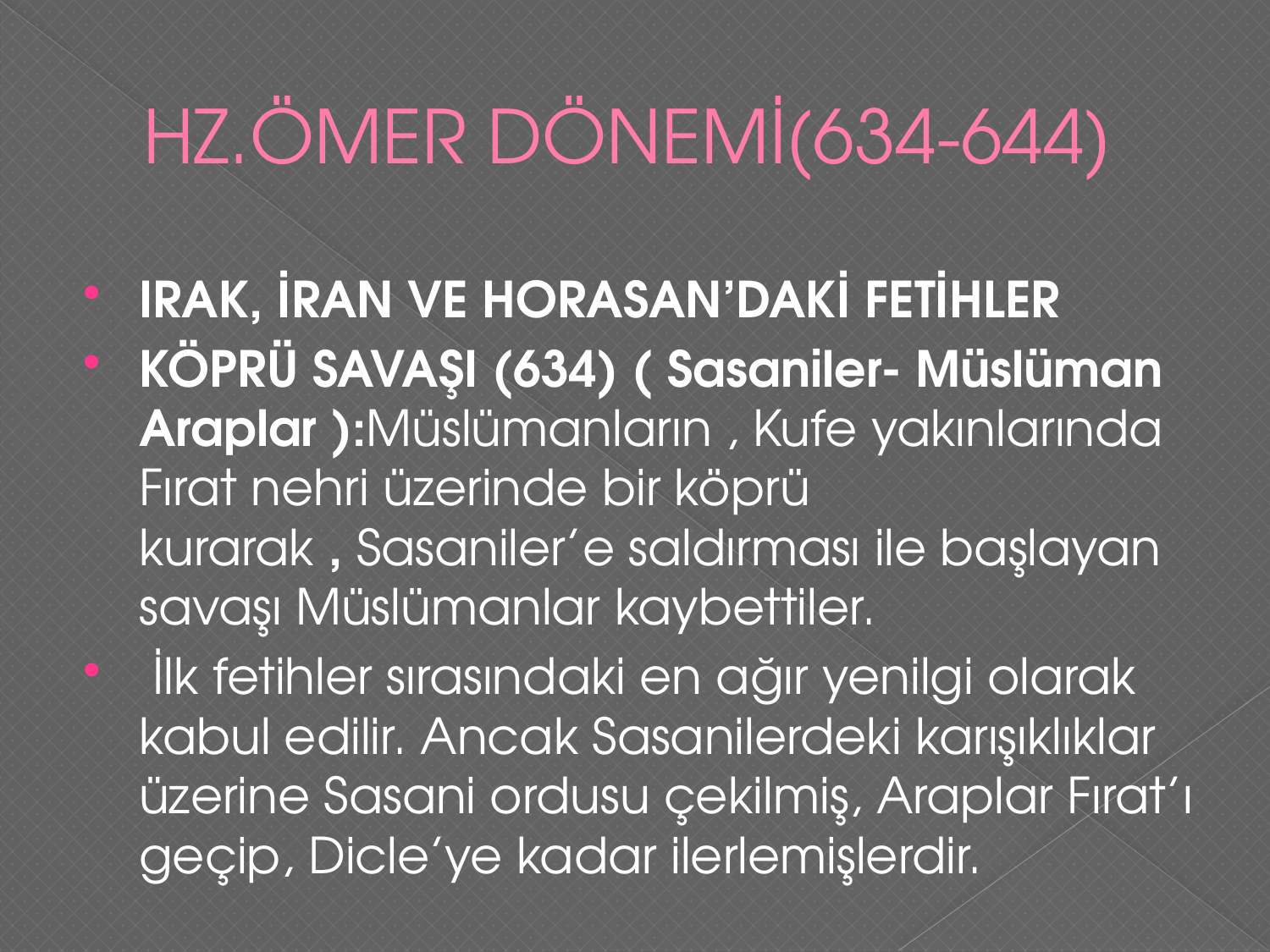

# HZ.ÖMER DÖNEMİ(634-644)
IRAK, İRAN VE HORASAN’DAKİ FETİHLER
KÖPRÜ SAVAŞI (634) ( Sasaniler- Müslüman Araplar ):Müslümanların , Kufe yakınlarında Fırat nehri üzerinde bir köprü kurarak , Sasaniler’e saldırması ile başlayan savaşı Müslümanlar kaybettiler.
 İlk fetihler sırasındaki en ağır yenilgi olarak kabul edilir. Ancak Sasanilerdeki karışıklıklar üzerine Sasani ordusu çekilmiş, Araplar Fırat’ı geçip, Dicle’ye kadar ilerlemişlerdir.